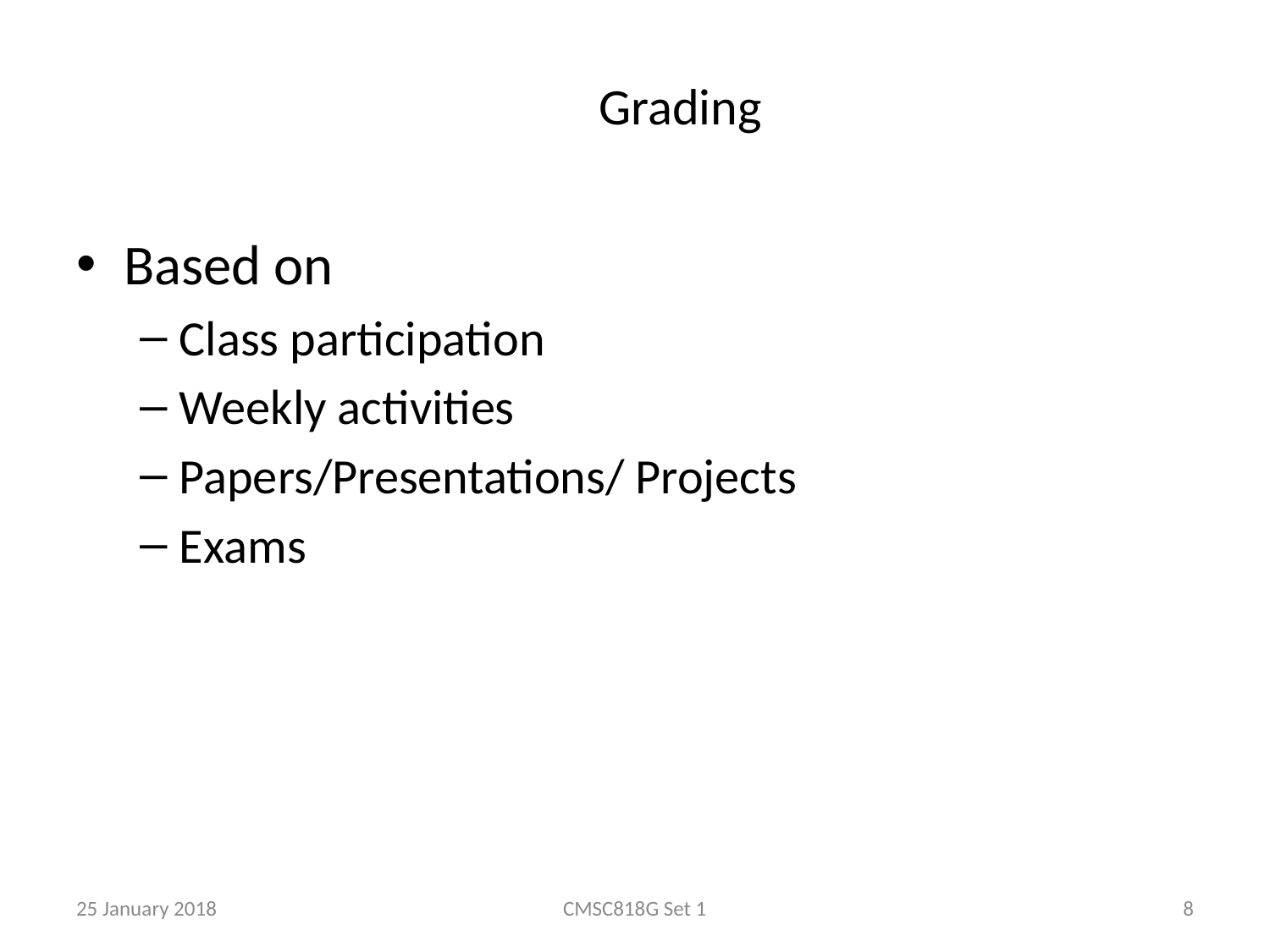

# Grading
Based on
Class participation
Weekly activities
Papers/Presentations/ Projects
Exams

25 January 2018
CMSC818G Set 1
8